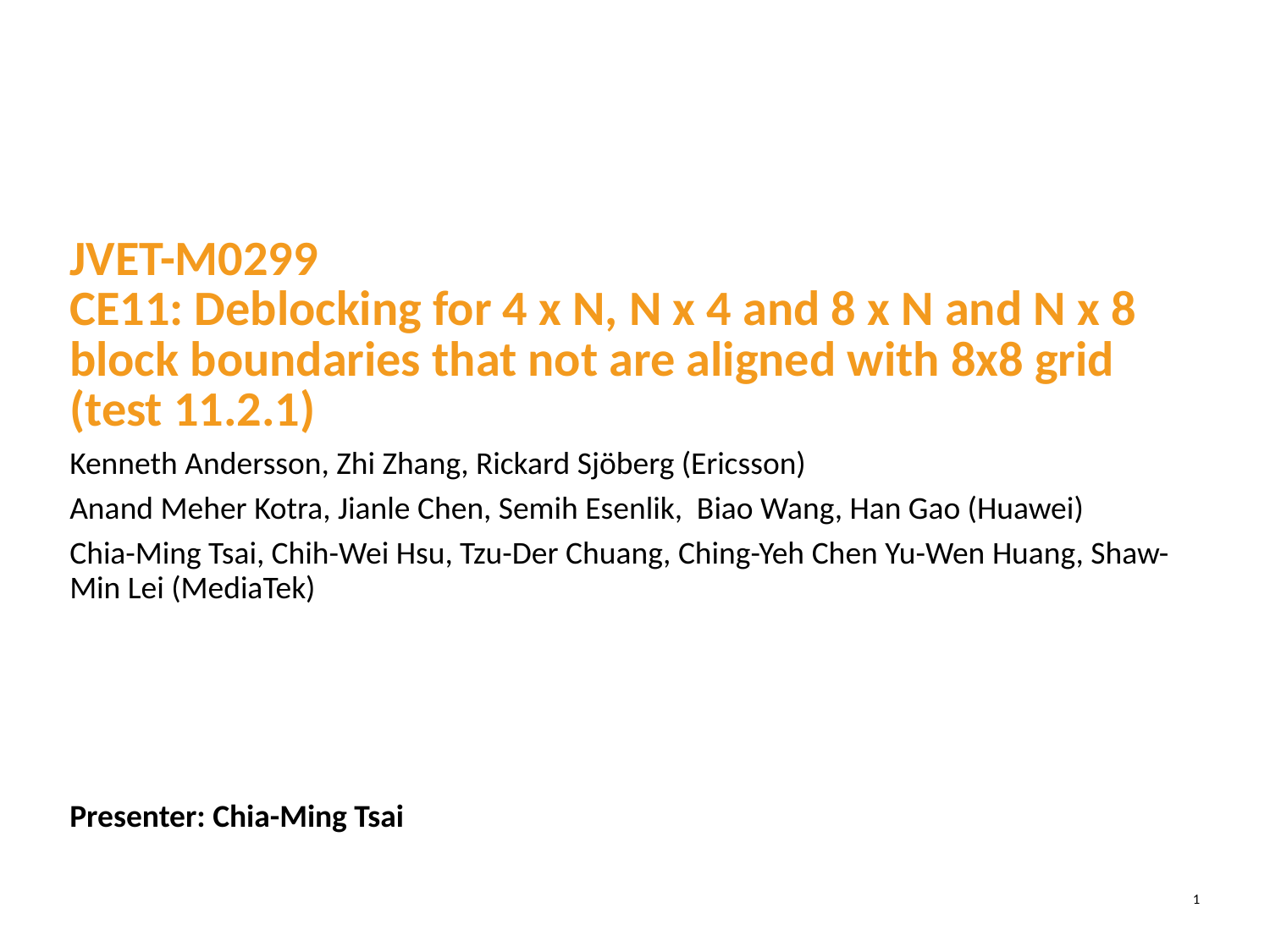

# JVET-M0299 CE11: Deblocking for 4 x N, N x 4 and 8 x N and N x 8 block boundaries that not are aligned with 8x8 grid (test 11.2.1)
Kenneth Andersson, Zhi Zhang, Rickard Sjöberg (Ericsson)
Anand Meher Kotra, Jianle Chen, Semih Esenlik,  Biao Wang, Han Gao (Huawei)
Chia-Ming Tsai, Chih-Wei Hsu, Tzu-Der Chuang, Ching-Yeh Chen Yu-Wen Huang, Shaw-Min Lei (MediaTek)
Presenter: Chia-Ming Tsai
1